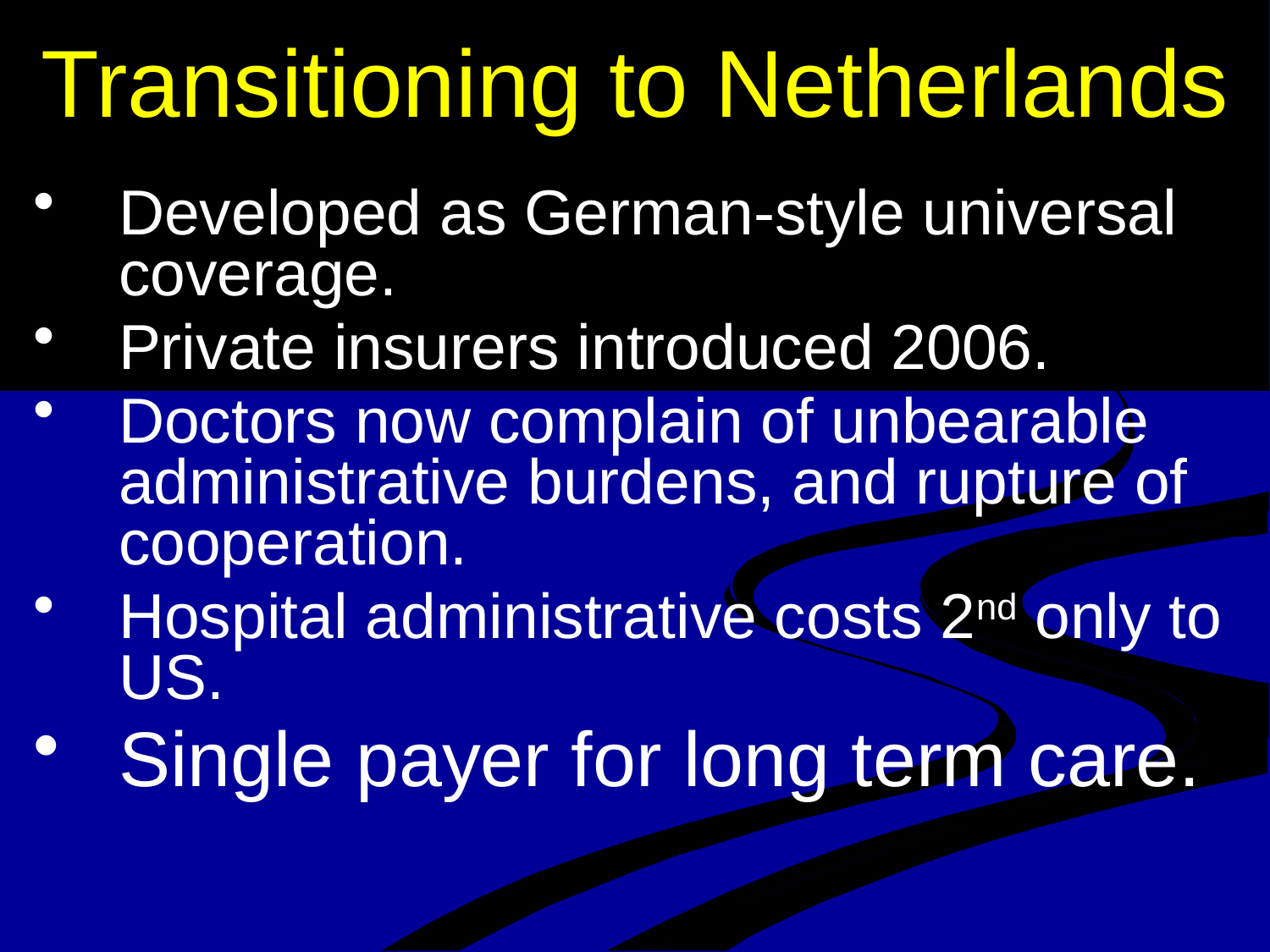

Transitioning to Netherlands
Developed as German-style universal coverage.
Private insurers introduced 2006.
Doctors now complain of unbearable administrative burdens, and rupture of cooperation.
Hospital administrative costs 2nd only to US.
Single payer for long term care.